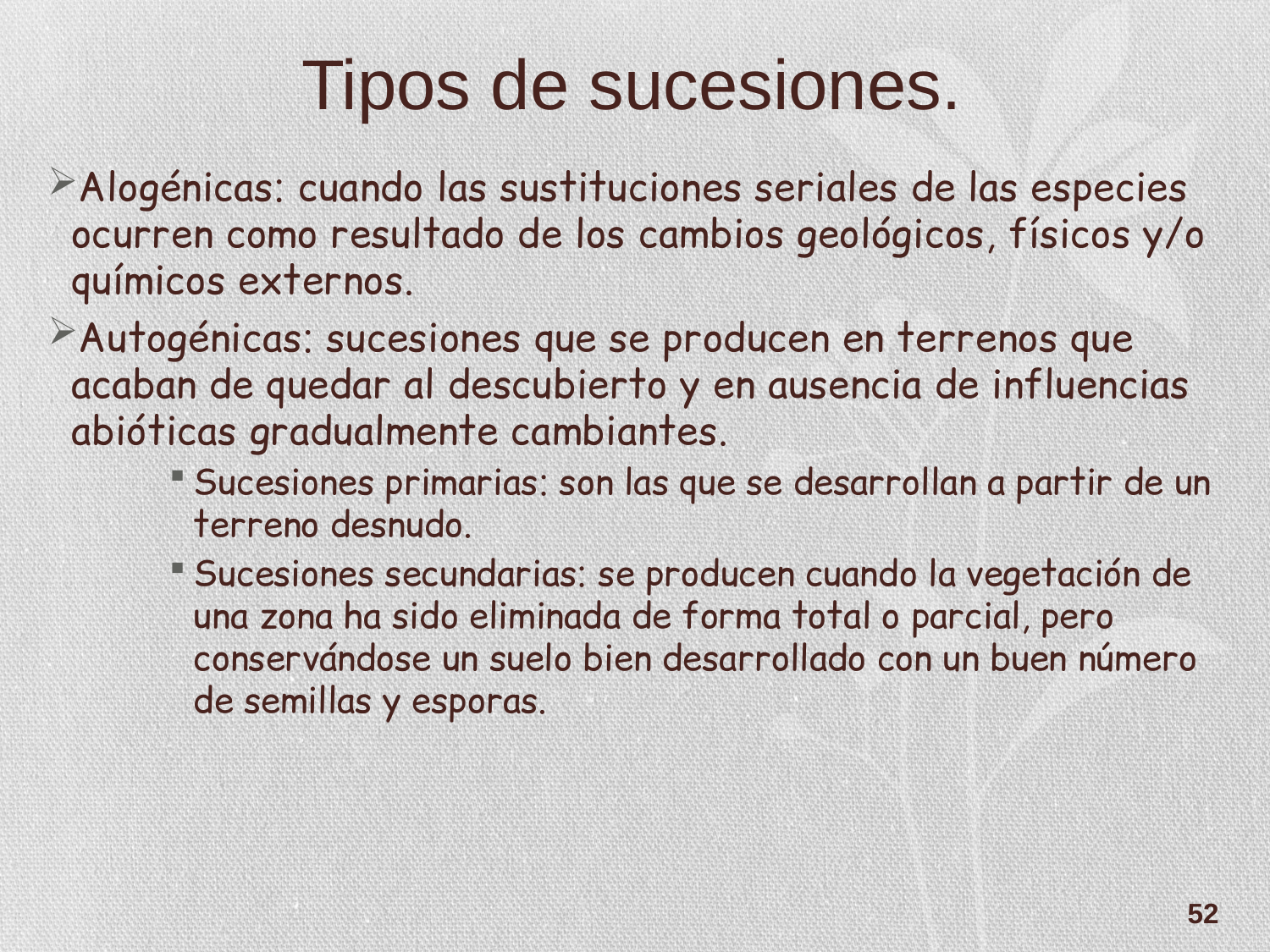

Tipos de sucesiones.
Alogénicas: cuando las sustituciones seriales de las especies ocurren como resultado de los cambios geológicos, físicos y/o químicos externos.
Autogénicas: sucesiones que se producen en terrenos que acaban de quedar al descubierto y en ausencia de influencias abióticas gradualmente cambiantes.
Sucesiones primarias: son las que se desarrollan a partir de un terreno desnudo.
Sucesiones secundarias: se producen cuando la vegetación de una zona ha sido eliminada de forma total o parcial, pero conservándose un suelo bien desarrollado con un buen número de semillas y esporas.
52